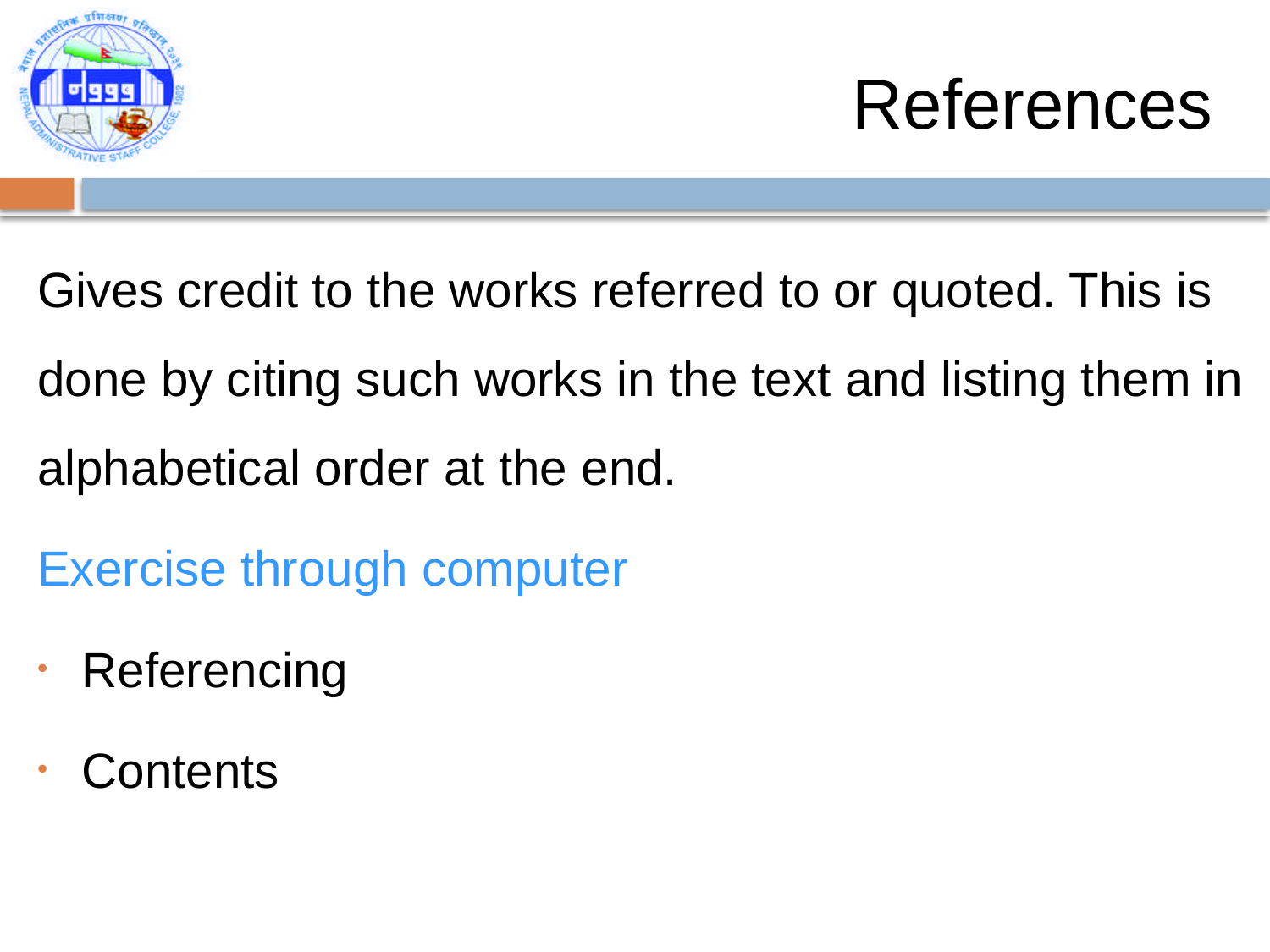

# References
Gives credit to the works referred to or quoted. This is done by citing such works in the text and listing them in alphabetical order at the end.
Exercise through computer
Referencing
Contents